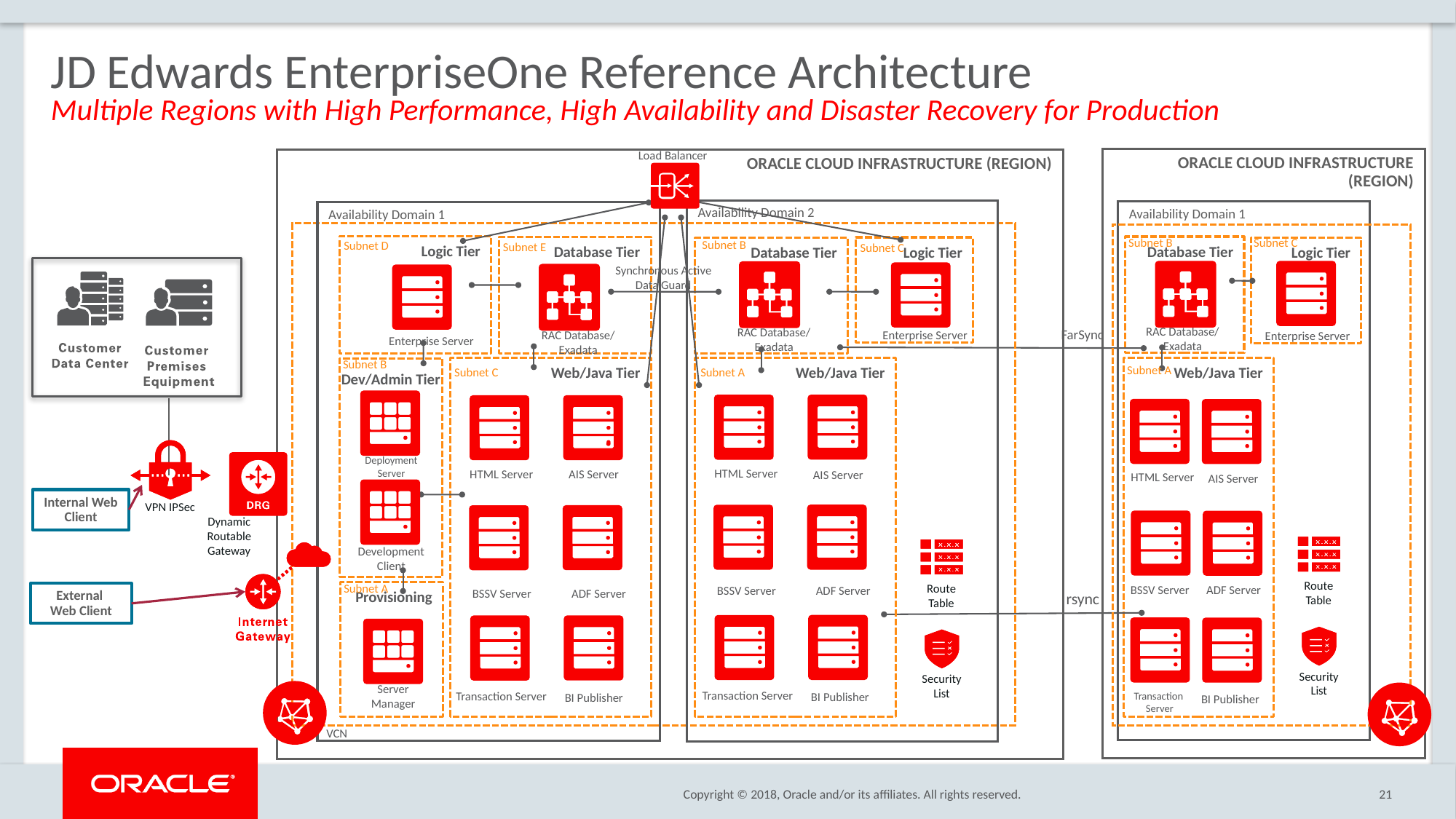

JD Edwards EnterpriseOne Reference Architecture
Multiple Regions with High Performance, High Availability and Disaster Recovery for Production
Load Balancer
ORACLE CLOUD INFRASTRUCTURE (REGION)
ORACLE CLOUD INFRASTRUCTURE (REGION)

Availability Domain 2

Availability Domain 1
Availability Domain 1

Logic Tier
Database Tier
Subnet B
Database Tier
Subnet C
Logic Tier
Logic Tier
Database Tier
Subnet B
Subnet D
Subnet E
Subnet C

Synchronous Active Data Guard

RAC Database/ Exadata
RAC Database/ Exadata
RAC Database/ Exadata
Enterprise Server
FarSync
Enterprise Server
Enterprise Server

Web/Java Tier
Web/Java Tier
Web/Java Tier
Subnet B

Subnet A
Dev/Admin Tier
Subnet A
Subnet C

Deployment Server
HTML Server
AIS Server
HTML Server
AIS Server
HTML Server

AIS Server
Internal Web Client

VPN IPSec

Dynamic Routable Gateway

Development Client

Route Table
Route Table
Provisioning
BSSV Server
ADF Server
Subnet A
BSSV Server
ADF Server
External
Web Client
BSSV Server
ADF Server
rsync

Security List
Security List

Server Manager

Transaction Server
Transaction Server
Transaction
Server
BI Publisher
BI Publisher
BI Publisher
VCN
21